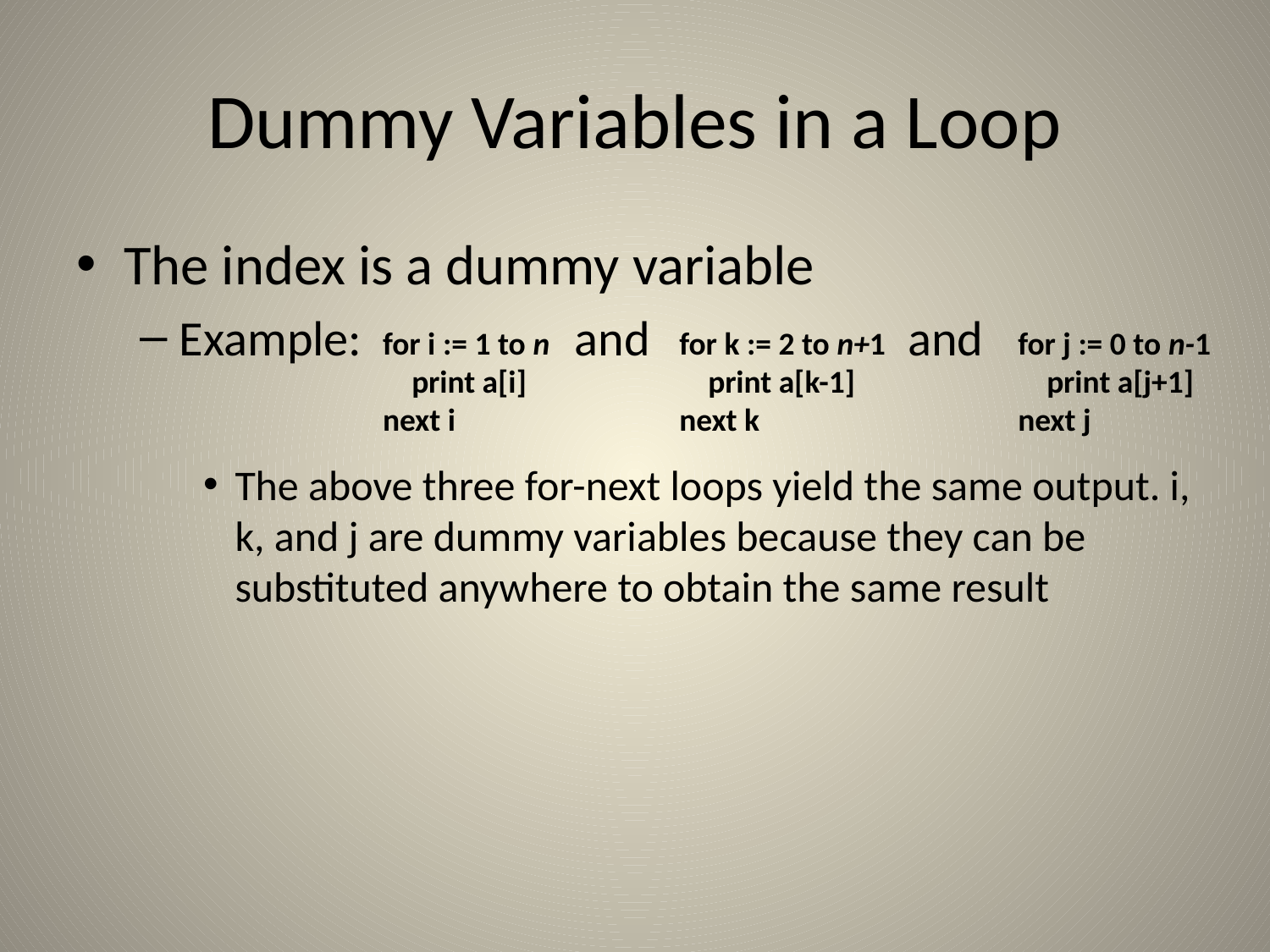

# Dummy Variables in a Loop
The index is a dummy variable
Example:                   and                       and

The above three for-next loops yield the same output. i, k, and j are dummy variables because they can be substituted anywhere to obtain the same result
for i := 1 to n
    print a[i]
next i
for k := 2 to n+1
    print a[k-1]
next k
for j := 0 to n-1
    print a[j+1]
next j